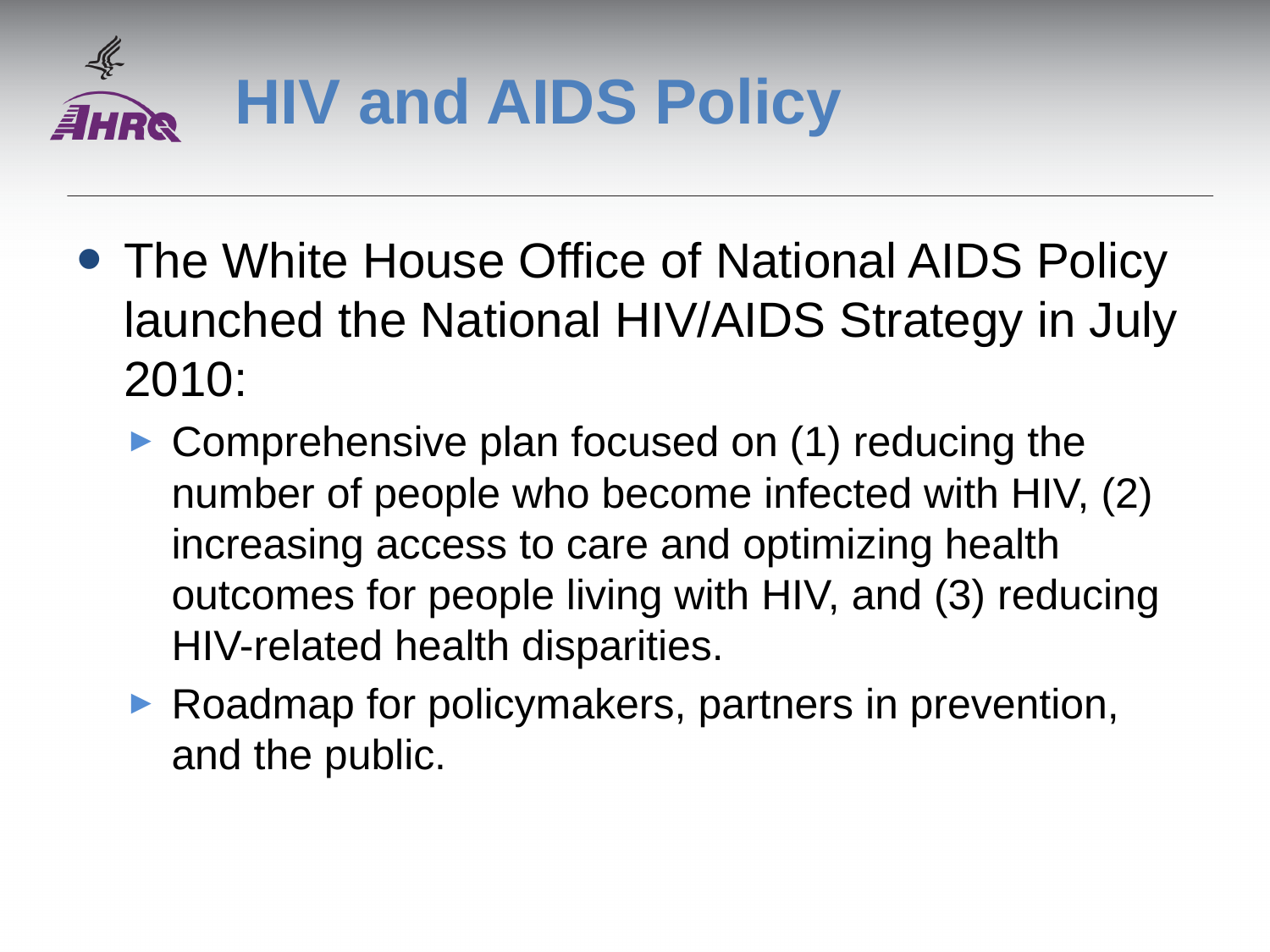

# HIV and AIDS Policy
The White House Office of National AIDS Policy launched the National HIV/AIDS Strategy in July 2010:
Comprehensive plan focused on (1) reducing the number of people who become infected with HIV, (2) increasing access to care and optimizing health outcomes for people living with HIV, and (3) reducing HIV-related health disparities.
Roadmap for policymakers, partners in prevention, and the public.